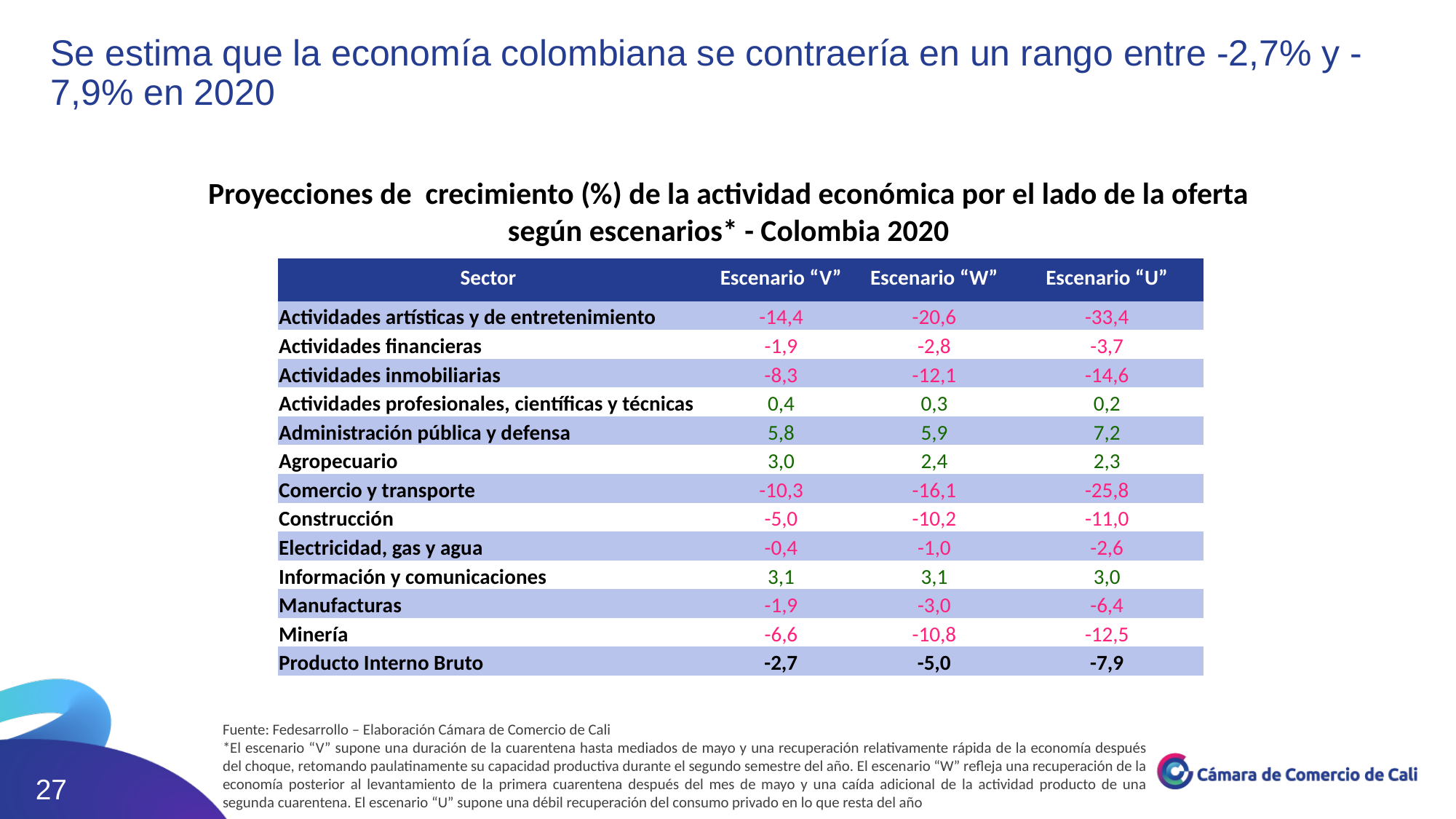

Se estima que la economía colombiana se contraería en un rango entre -2,7% y -7,9% en 2020
Proyecciones de  crecimiento (%) de la actividad económica por el lado de la oferta
 según escenarios* - Colombia 2020
| Sector | Escenario “V” | Escenario “W” | Escenario “U” |
| --- | --- | --- | --- |
| Actividades artísticas y de entretenimiento | -14,4 | -20,6 | -33,4 |
| Actividades financieras | -1,9 | -2,8 | -3,7 |
| Actividades inmobiliarias | -8,3 | -12,1 | -14,6 |
| Actividades profesionales, científicas y técnicas | 0,4 | 0,3 | 0,2 |
| Administración pública y defensa | 5,8 | 5,9 | 7,2 |
| Agropecuario | 3,0 | 2,4 | 2,3 |
| Comercio y transporte | -10,3 | -16,1 | -25,8 |
| Construcción | -5,0 | -10,2 | -11,0 |
| Electricidad, gas y agua | -0,4 | -1,0 | -2,6 |
| Información y comunicaciones | 3,1 | 3,1 | 3,0 |
| Manufacturas | -1,9 | -3,0 | -6,4 |
| Minería | -6,6 | -10,8 | -12,5 |
| Producto Interno Bruto | -2,7 | -5,0 | -7,9 |
Fuente: Fedesarrollo – Elaboración Cámara de Comercio de Cali
*El escenario “V” supone una duración de la cuarentena hasta mediados de mayo y una recuperación relativamente rápida de la economía después del choque, retomando paulatinamente su capacidad productiva durante el segundo semestre del año. El escenario “W” refleja una recuperación de la economía posterior al levantamiento de la primera cuarentena después del mes de mayo y una caída adicional de la actividad producto de una segunda cuarentena. El escenario “U” supone una débil recuperación del consumo privado en lo que resta del año